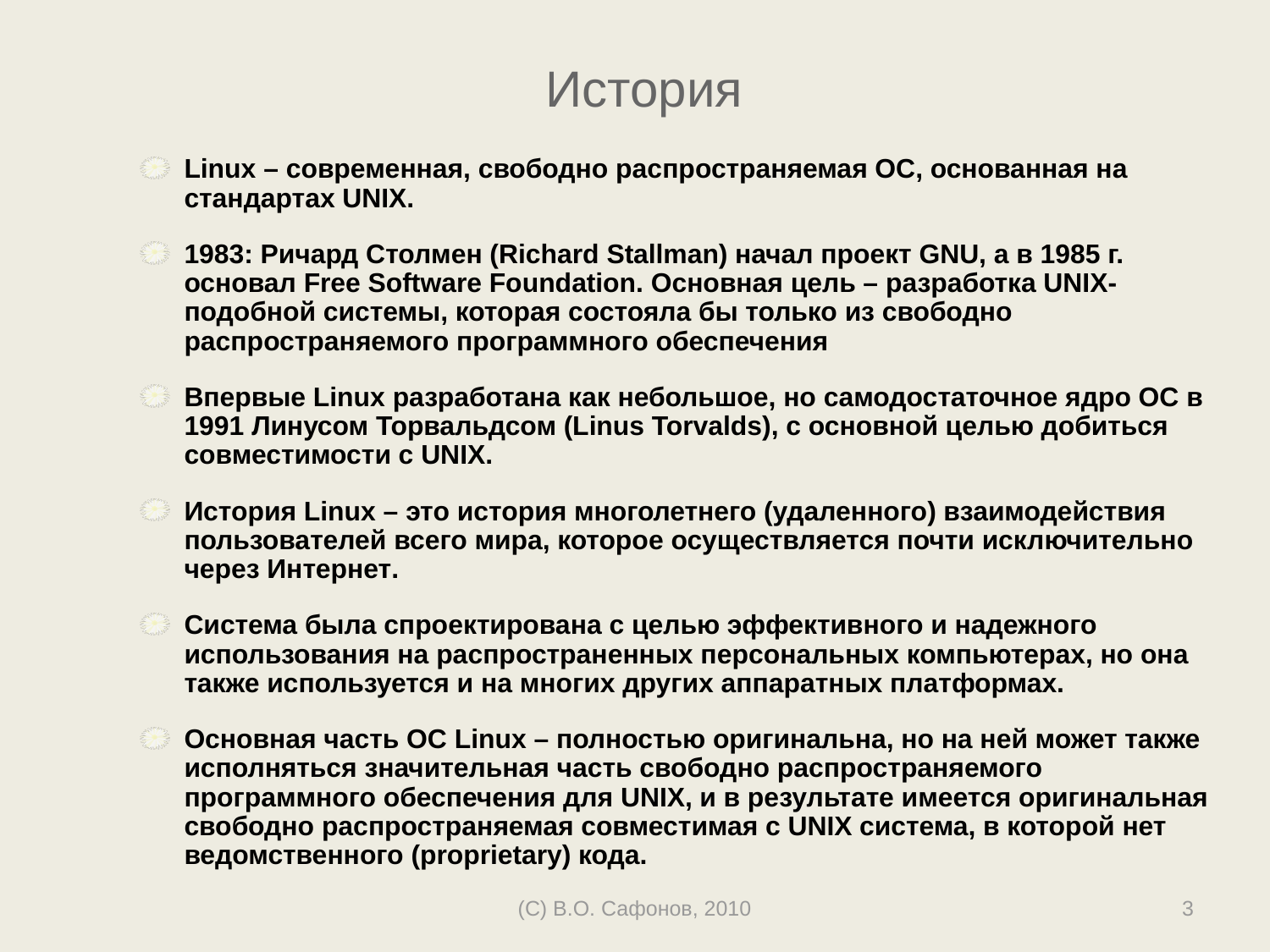

# История
Linux – современная, свободно распространяемая ОС, основанная на стандартах UNIX.
1983: Ричард Столмен (Richard Stallman) начал проект GNU, а в 1985 г. основал Free Software Foundation. Основная цель – разработка UNIX-подобной системы, которая состояла бы только из свободно распространяемого программного обеспечения
Впервые Linux разработана как небольшое, но самодостаточное ядро ОС в 1991 Линусом Торвальдсом (Linus Torvalds), с основной целью добиться совместимости с UNIX.
История Linux – это история многолетнего (удаленного) взаимодействия пользователей всего мира, которое осуществляется почти исключительно через Интернет.
Система была спроектирована с целью эффективного и надежного использования на распространенных персональных компьютерах, но она также используется и на многих других аппаратных платформах.
Основная часть ОС Linux – полностью оригинальна, но на ней может также исполняться значительная часть свободно распространяемого программного обеспечения для UNIX, и в результате имеется оригинальная свободно распространяемая совместимая с UNIX система, в которой нет ведомственного (proprietary) кода.
(C) В.О. Сафонов, 2010
3